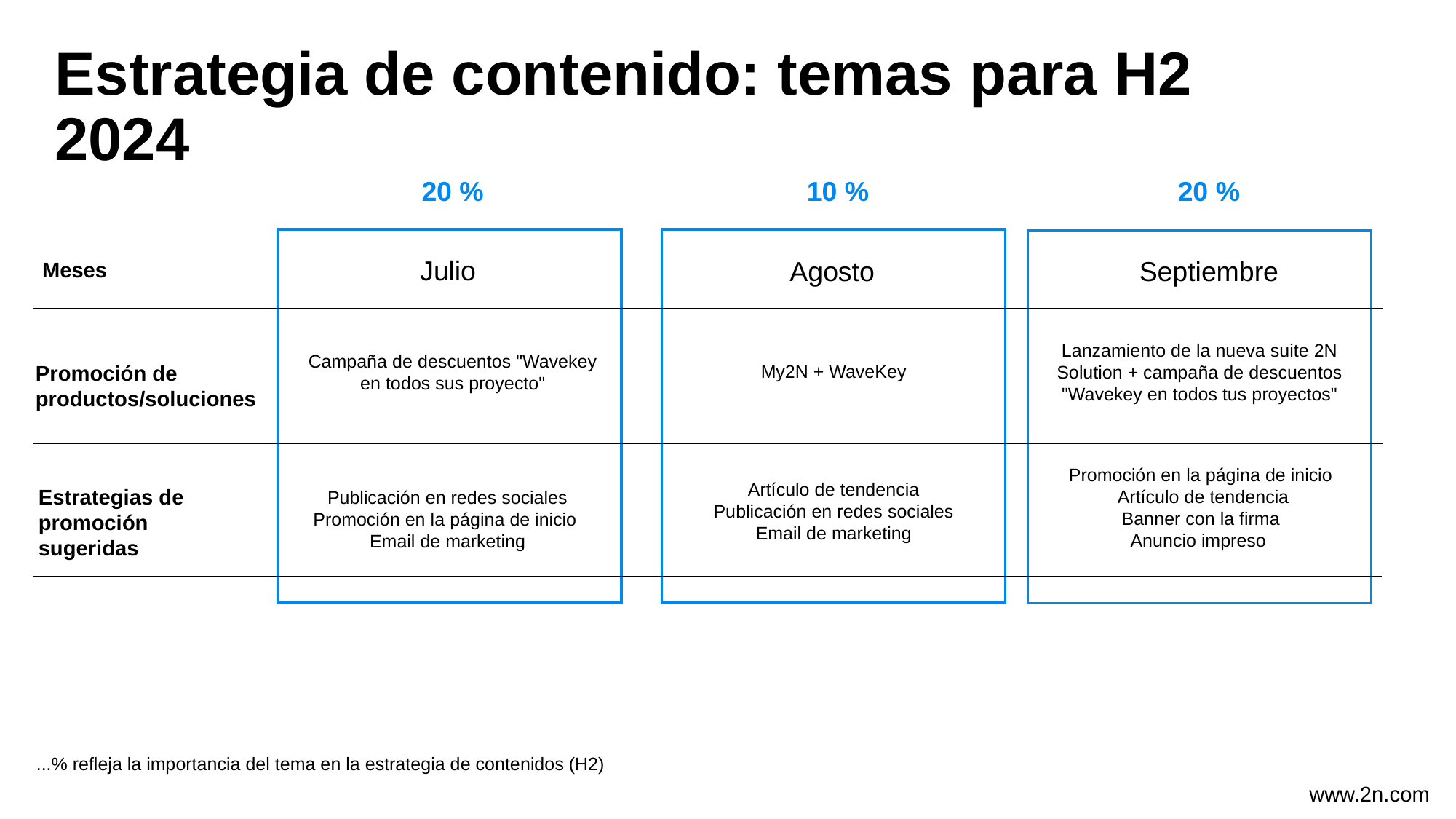

Estrategia de contenido: temas para H2 2024
20 %
10 %
20 %

Julio
Agosto
Septiembre
Meses
Lanzamiento de la nueva suite 2N Solution + campaña de descuentos "Wavekey en todos tus proyectos"

Campaña de descuentos "Wavekey en todos sus proyecto"
My2N + WaveKey
Promoción de productos/soluciones
Promoción en la página de inicio
Artículo de tendencia
Banner con la firma
Anuncio impreso
Artículo de tendencia
Publicación en redes sociales
Email de marketing
Estrategias de promoción
sugeridas
Publicación en redes sociales
Promoción en la página de inicio
Email de marketing
...% refleja la importancia del tema en la estrategia de contenidos (H2)